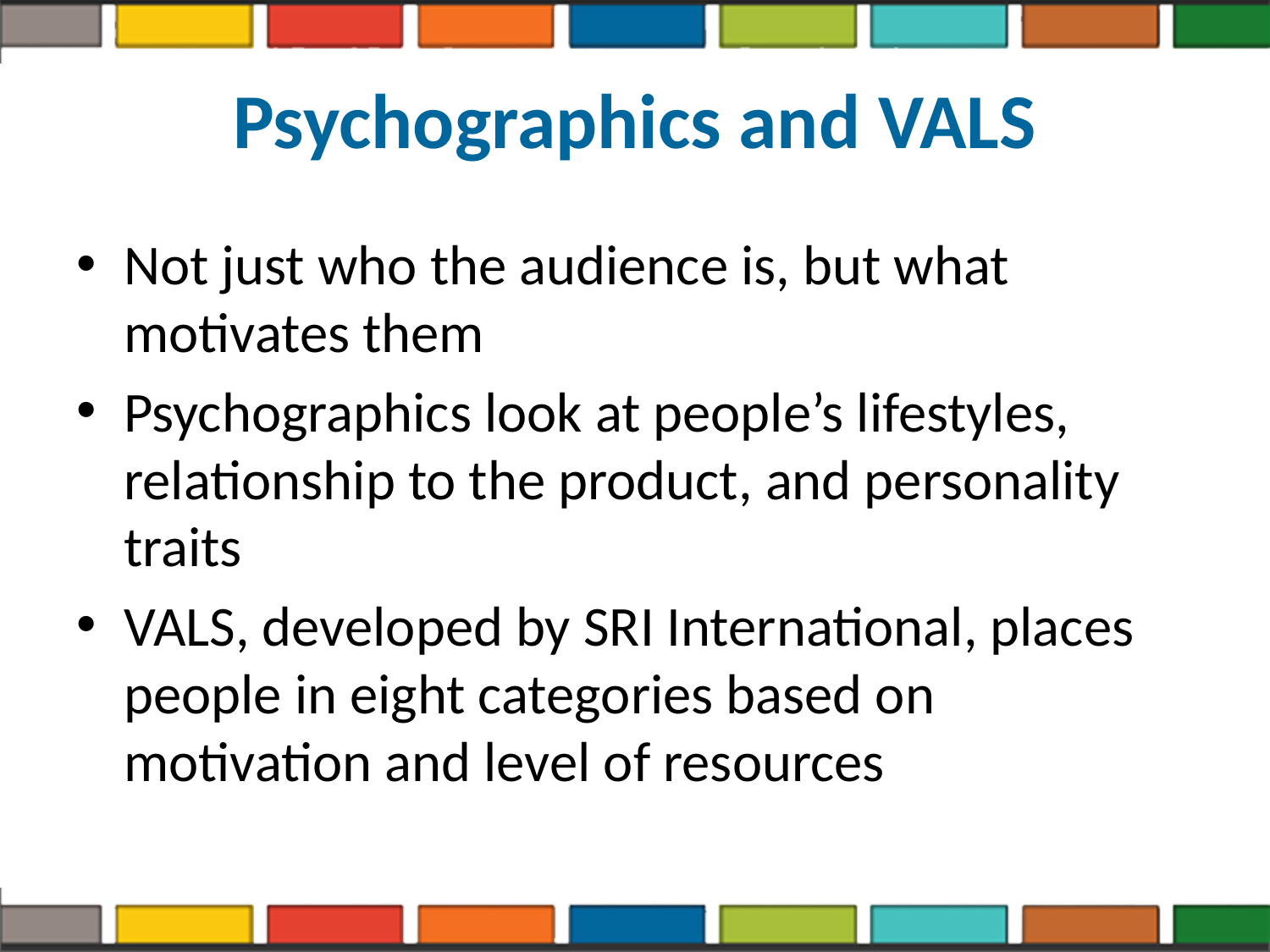

# Psychographics and VALS
Not just who the audience is, but what motivates them
Psychographics look at people’s lifestyles, relationship to the product, and personality traits
VALS, developed by SRI International, places people in eight categories based on motivation and level of resources